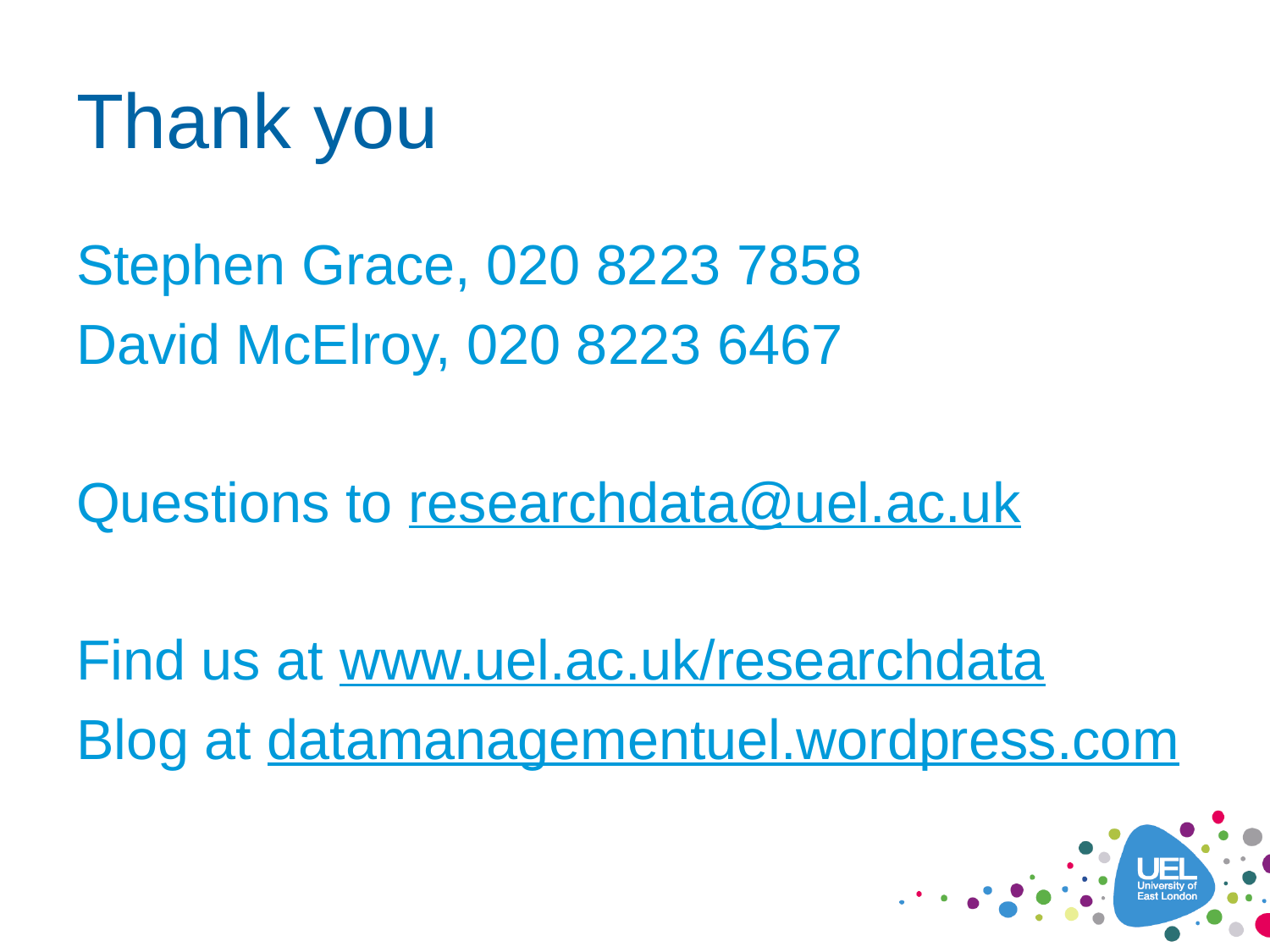

# Thank you
Stephen Grace, 020 8223 7858
David McElroy, 020 8223 6467

Questions to researchdata@uel.ac.uk

Find us at www.uel.ac.uk/researchdata
Blog at datamanagementuel.wordpress.com